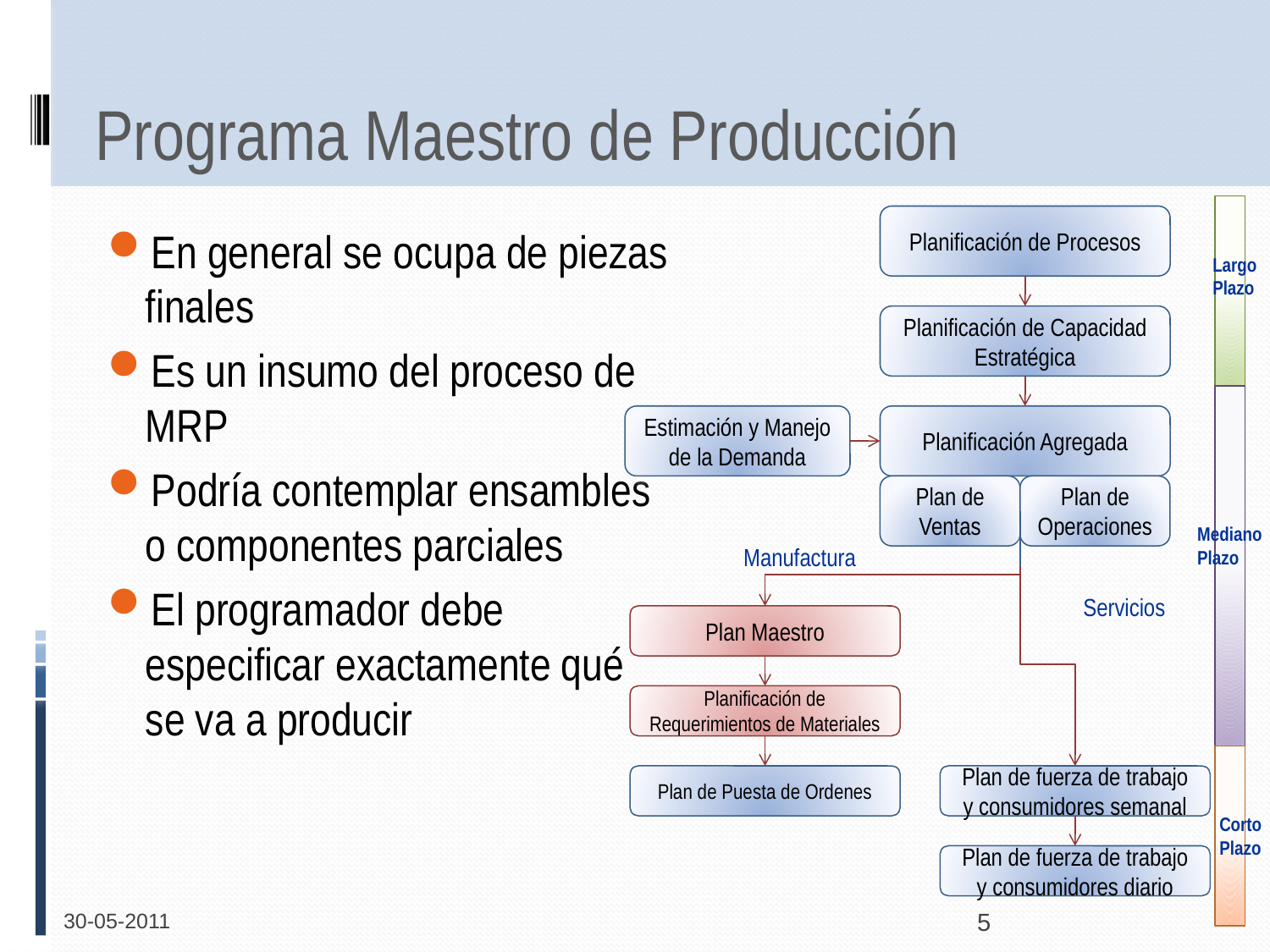

# Programa Maestro de Producción

Planificación de Procesos
En general se ocupa de piezas finales
Es un insumo del proceso de MRP
Podría contemplar ensambles o componentes parciales
El programador debe especificar exactamente qué se va a producir

Largo
Plazo
Planificación de Capacidad Estratégica

Estimación y Manejo de la Demanda
Planificación Agregada
Plan de Ventas
Plan de Operaciones
Mediano
Plazo
Manufactura
Servicios
Plan Maestro
Planificación de Requerimientos de Materiales

Plan de Puesta de Ordenes
Plan de fuerza de trabajo y consumidores semanal
Corto
Plazo
5
Plan de fuerza de trabajo y consumidores diario
30-05-2011
5